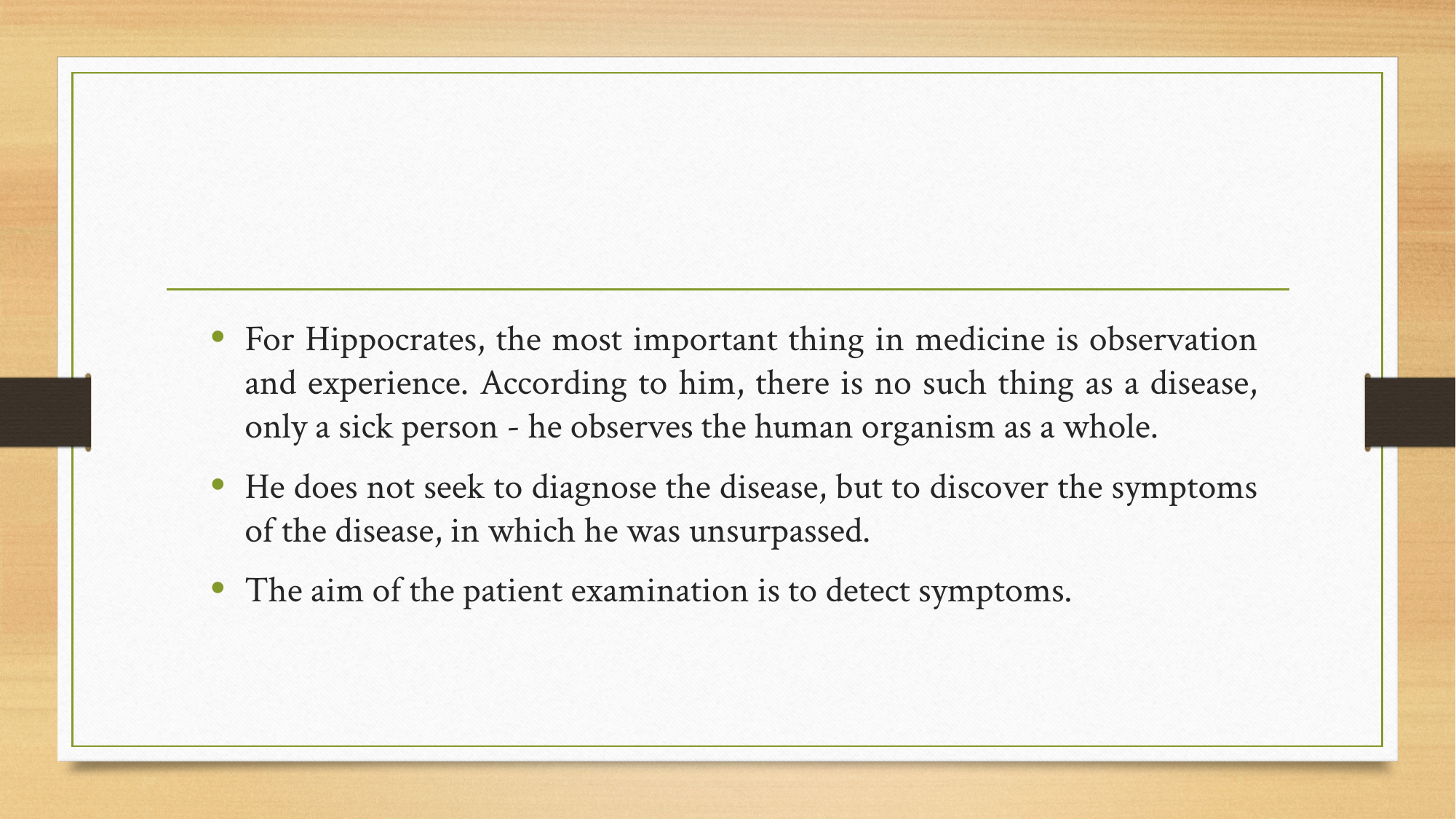

For Hippocrates, the most important thing in medicine is observation and experience. According to him, there is no such thing as a disease, only a sick person - he observes the human organism as a whole.
He does not seek to diagnose the disease, but to discover the symptoms of the disease, in which he was unsurpassed.
The aim of the patient examination is to detect symptoms.